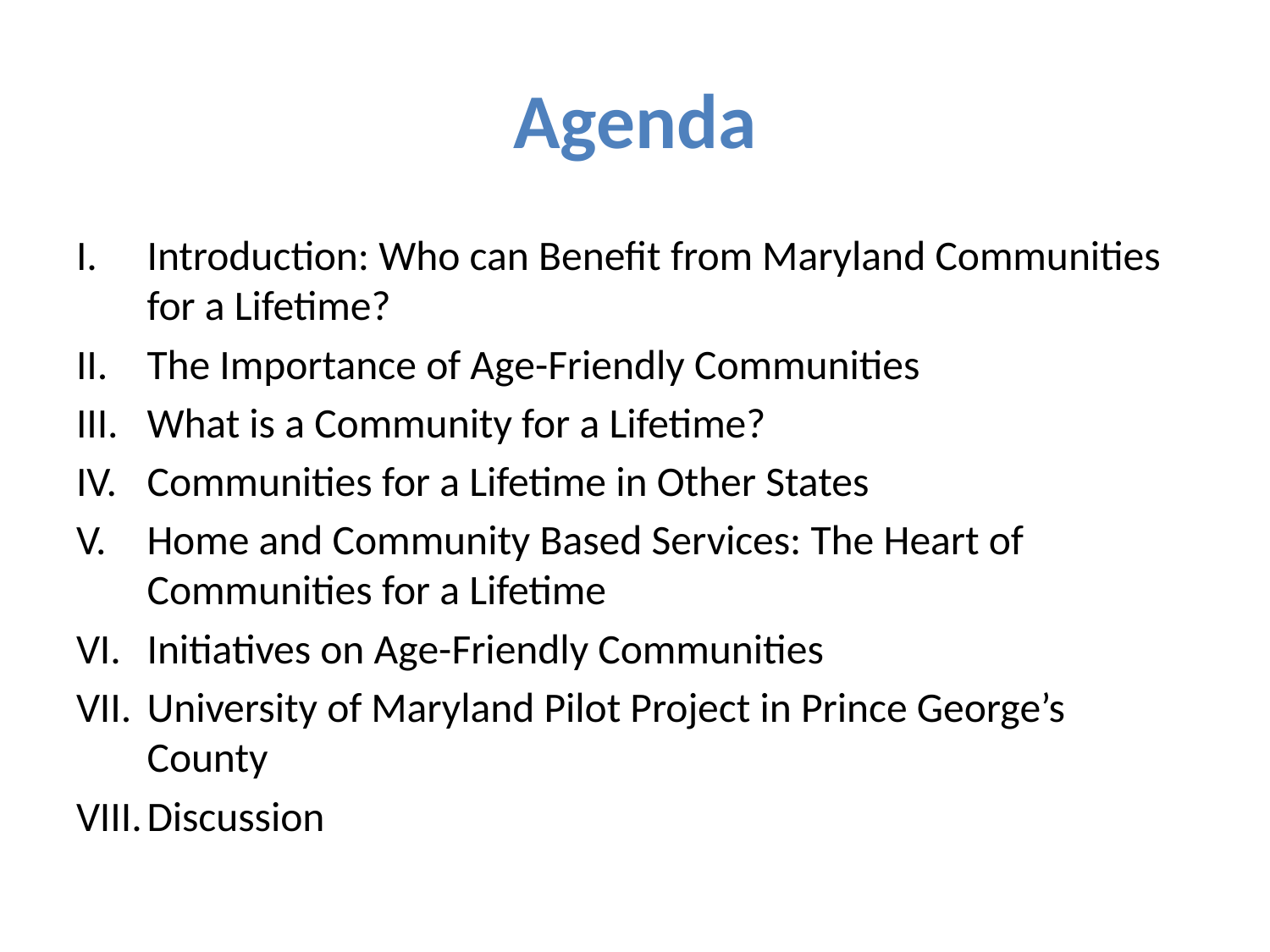

# Agenda
Introduction: Who can Benefit from Maryland Communities for a Lifetime?
The Importance of Age-Friendly Communities
What is a Community for a Lifetime?
Communities for a Lifetime in Other States
Home and Community Based Services: The Heart of Communities for a Lifetime
Initiatives on Age-Friendly Communities
University of Maryland Pilot Project in Prince George’s County
Discussion